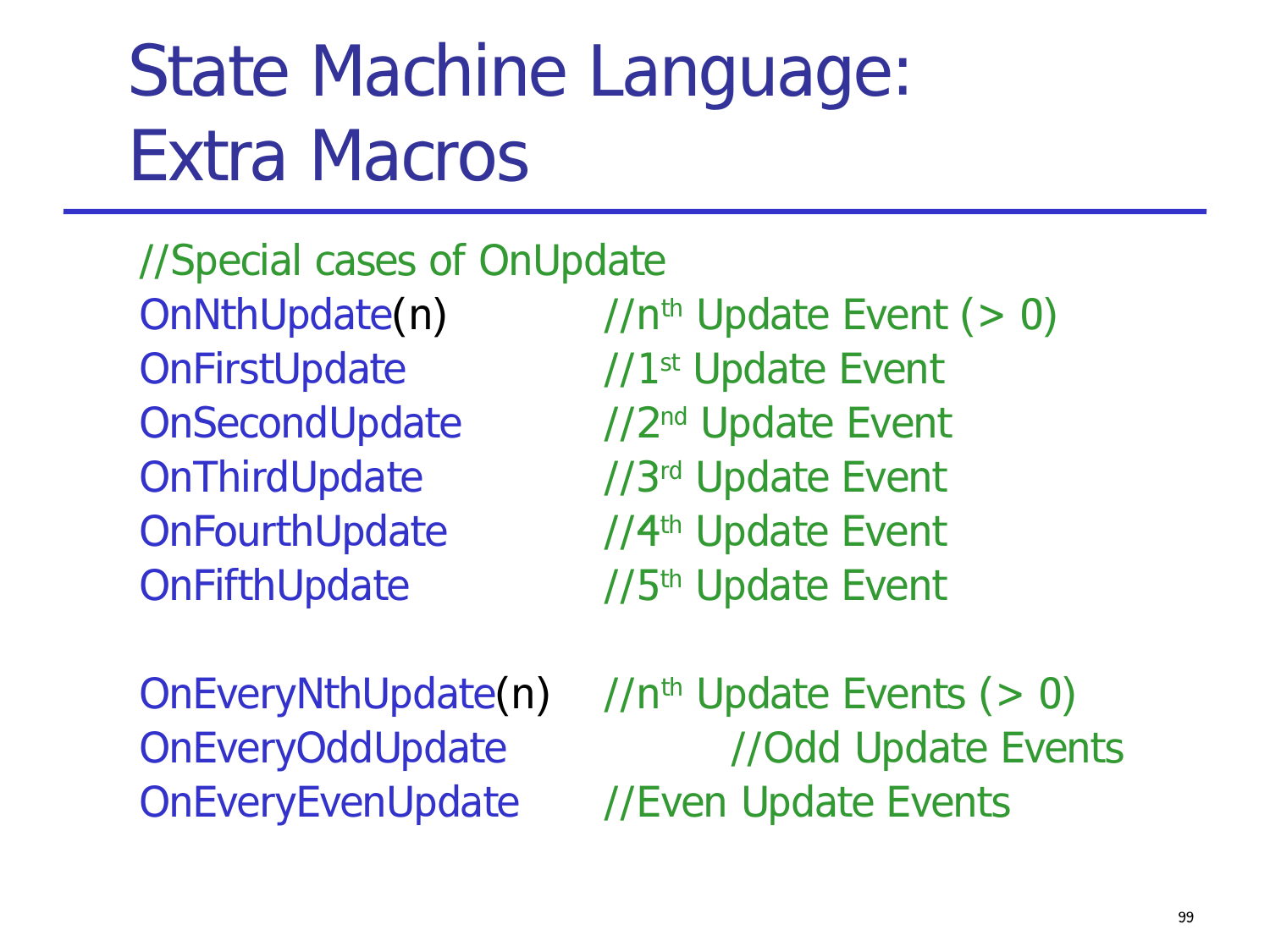

# State Machine Language: Extra Macros
//Special cases of OnUpdate
OnNthUpdate(n)		//nth Update Event (> 0)
OnFirstUpdate		//1st Update Event
OnSecondUpdate		//2nd Update Event
OnThirdUpdate		//3rd Update Event
OnFourthUpdate		//4th Update Event
OnFifthUpdate		//5th Update Event

OnEveryNthUpdate(n)	//nth Update Events (> 0)
OnEveryOddUpdate		//Odd Update Events
OnEveryEvenUpdate	//Even Update Events

99